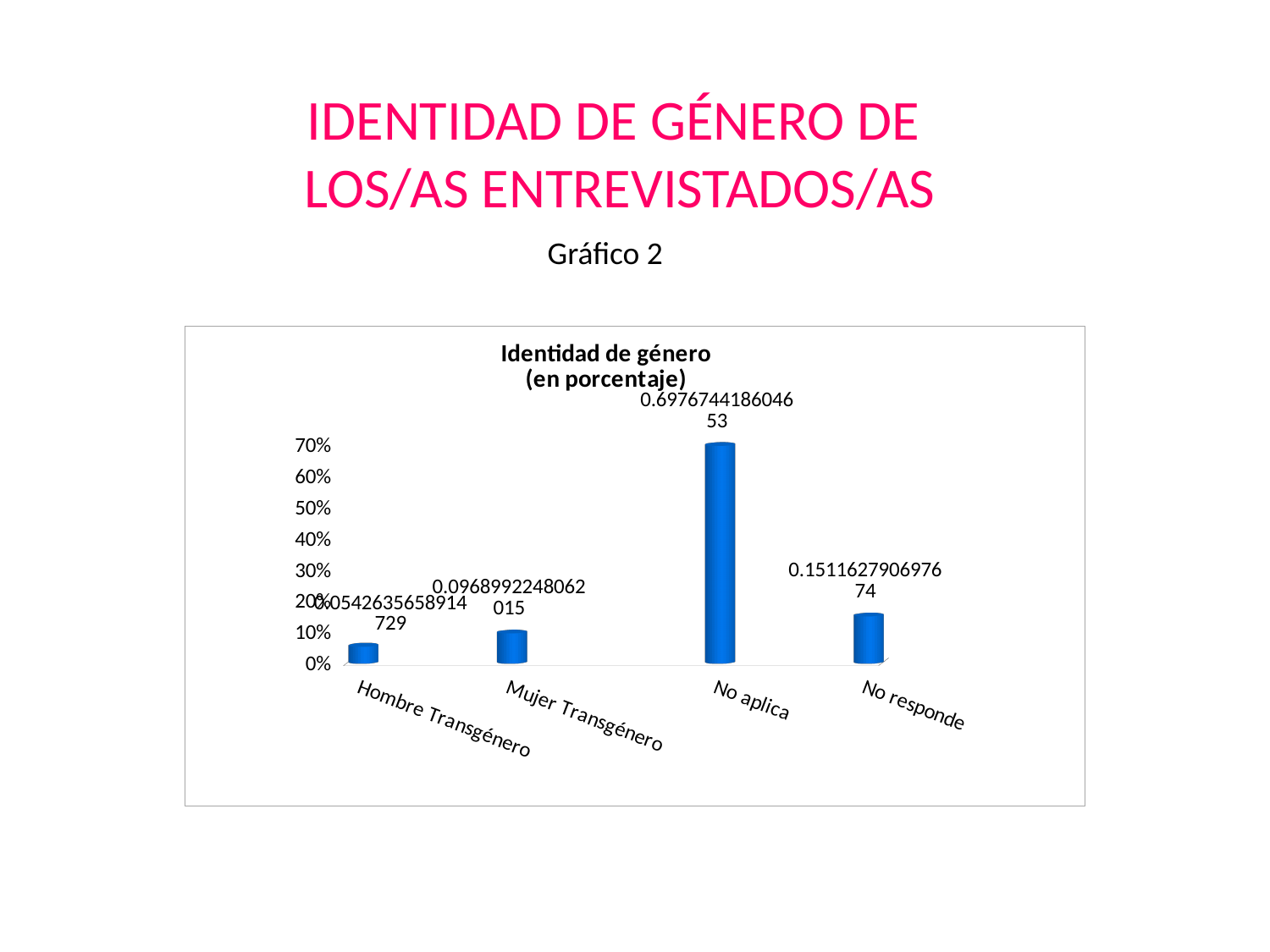

IDENTIDAD DE GÉNERO DE
LOS/AS ENTREVISTADOS/AS
Gráfico 2

[unsupported chart]